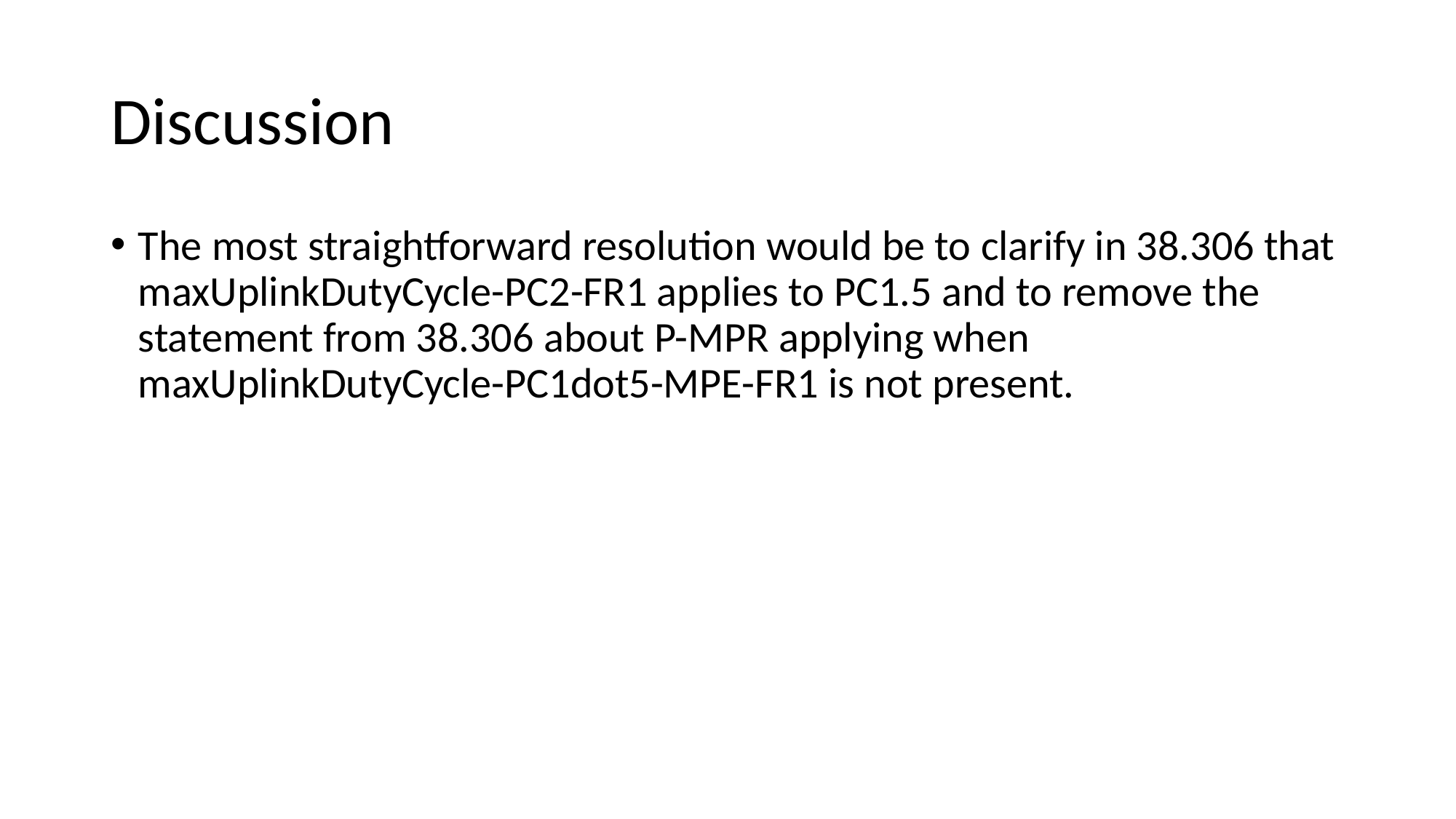

# Discussion
The most straightforward resolution would be to clarify in 38.306 that maxUplinkDutyCycle-PC2-FR1 applies to PC1.5 and to remove the statement from 38.306 about P-MPR applying when maxUplinkDutyCycle-PC1dot5-MPE-FR1 is not present.